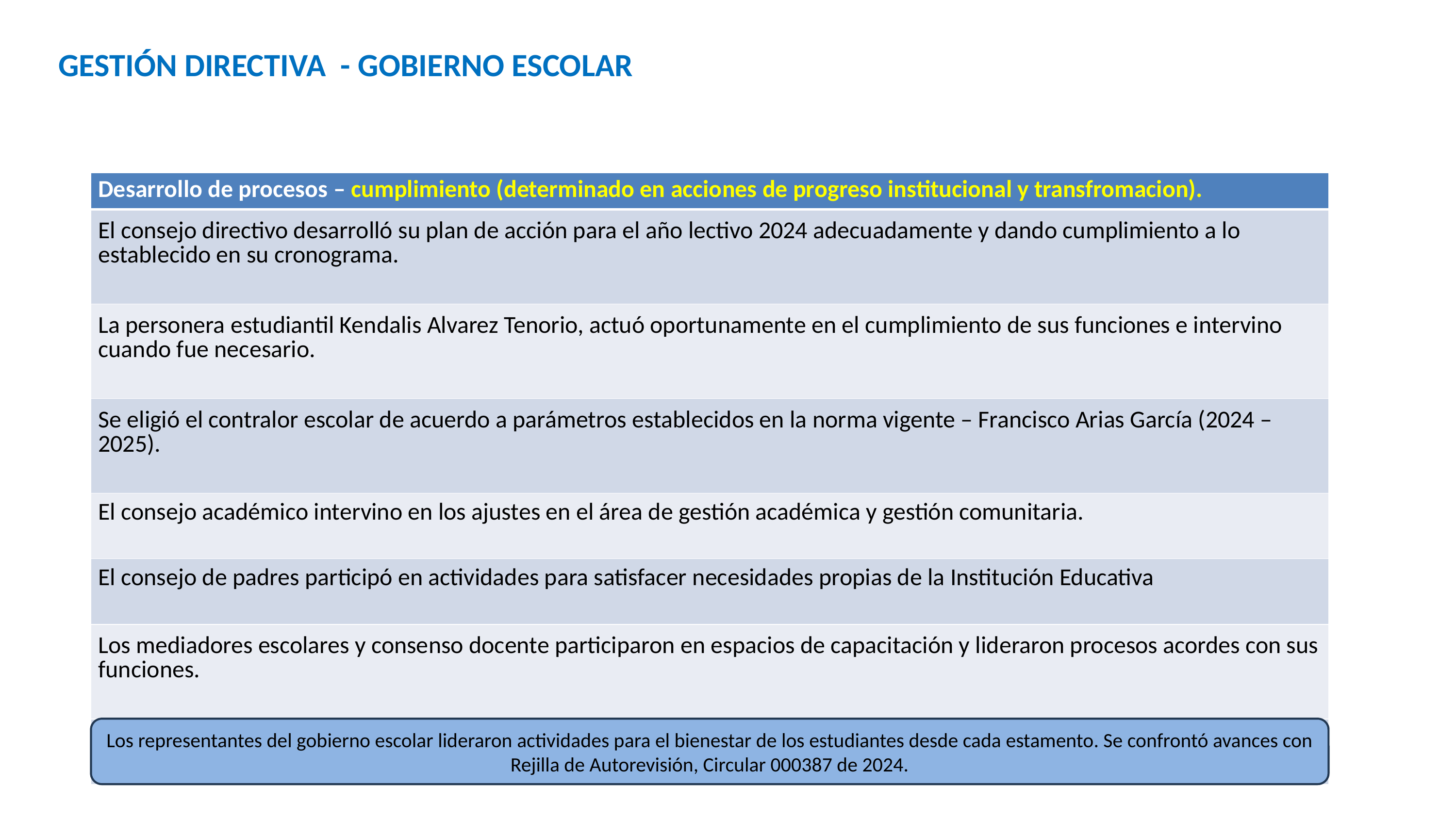

GESTIÓN DIRECTIVA  - GOBIERNO ESCOLAR

| Desarrollo de procesos – cumplimiento (determinado en acciones de progreso institucional y transfromacion). |
| --- |
| El consejo directivo desarrolló su plan de acción para el año lectivo 2024 adecuadamente y dando cumplimiento a lo establecido en su cronograma. |
| La personera estudiantil Kendalis Alvarez Tenorio, actuó oportunamente en el cumplimiento de sus funciones e intervino cuando fue necesario. |
| Se eligió el contralor escolar de acuerdo a parámetros establecidos en la norma vigente – Francisco Arias García (2024 – 2025). |
| El consejo académico intervino en los ajustes en el área de gestión académica y gestión comunitaria. |
| El consejo de padres participó en actividades para satisfacer necesidades propias de la Institución Educativa |
| Los mediadores escolares y consenso docente participaron en espacios de capacitación y lideraron procesos acordes con sus funciones. |
| Los representantes del gobierno escolar lideraron actividades para el bienestar de los estudiantes desde cada estamento. Se confrontó avances con Rejilla de Autorevision, Circular 000387 de 2024. |
Los representantes del gobierno escolar lideraron actividades para el bienestar de los estudiantes desde cada estamento. Se confrontó avances con Rejilla de Autorevisión, Circular 000387 de 2024.